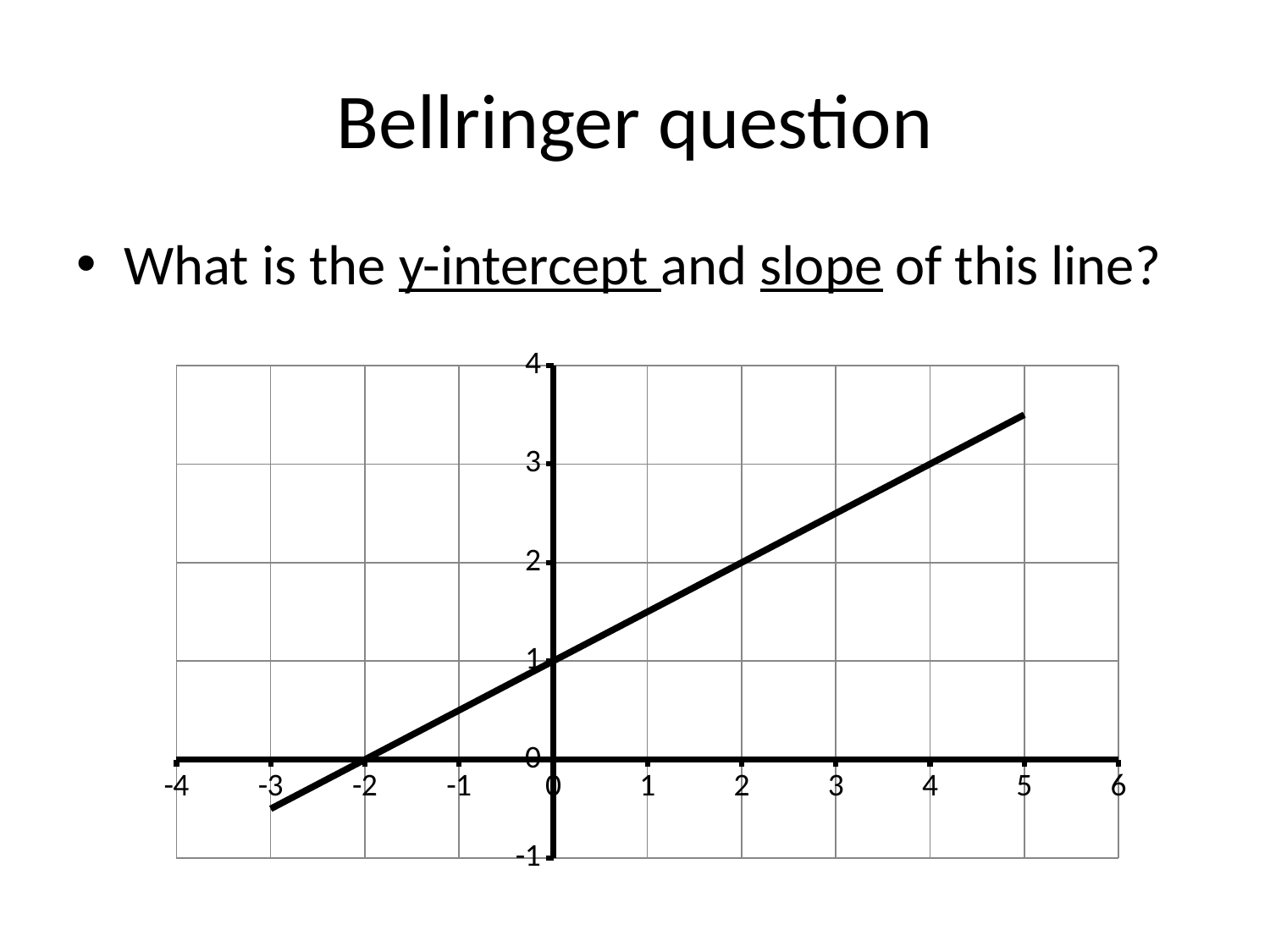

# Bellringer question
What is the y-intercept and slope of this line?

### Chart

| Category | y |
|---|---|